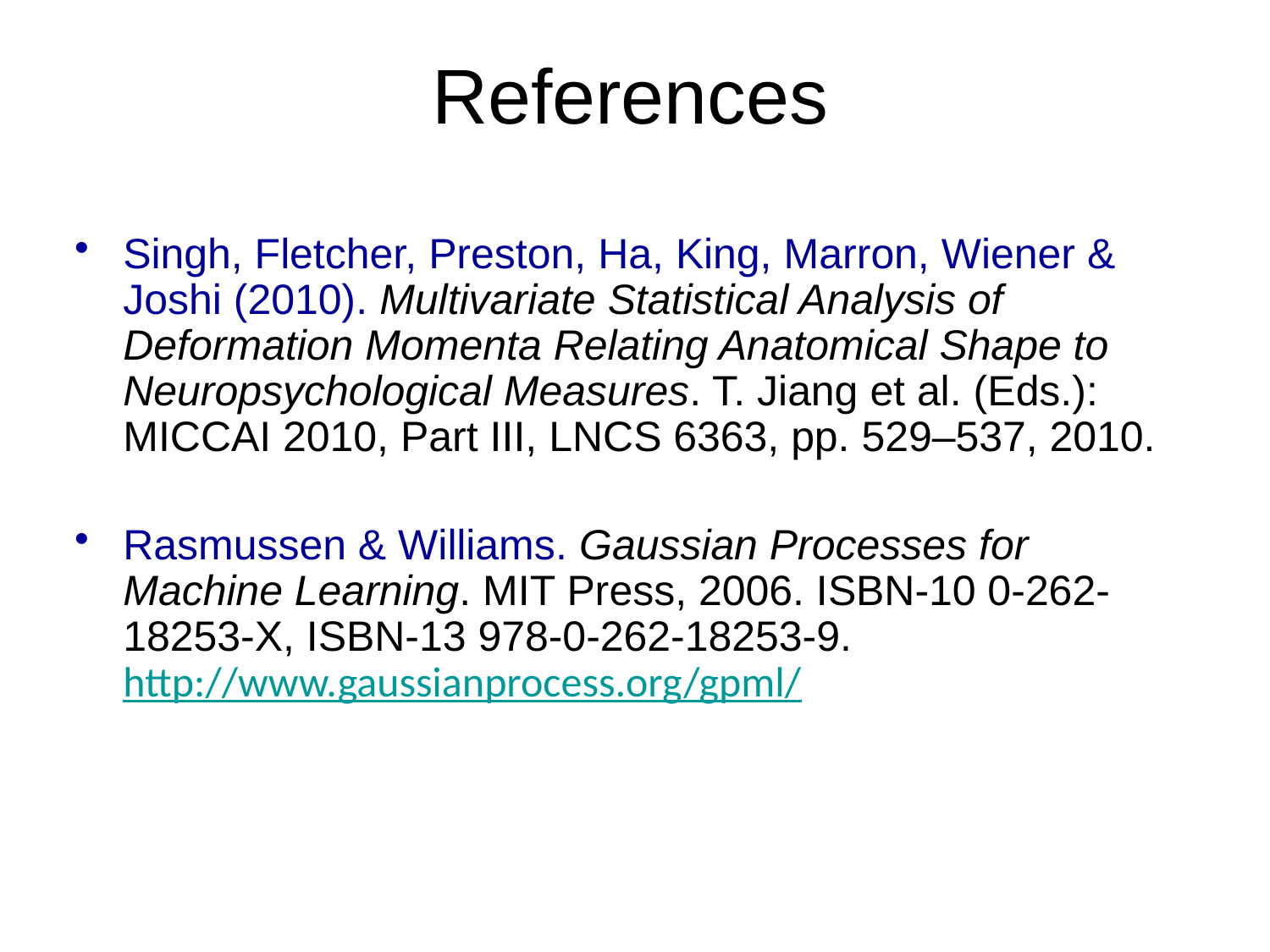

# References
Singh, Fletcher, Preston, Ha, King, Marron, Wiener & Joshi (2010). Multivariate Statistical Analysis of Deformation Momenta Relating Anatomical Shape to Neuropsychological Measures. T. Jiang et al. (Eds.): MICCAI 2010, Part III, LNCS 6363, pp. 529–537, 2010.

Rasmussen & Williams. Gaussian Processes for Machine Learning. MIT Press, 2006. ISBN-10 0-262-18253-X, ISBN-13 978-0-262-18253-9.
http://www.gaussianprocess.org/gpml/